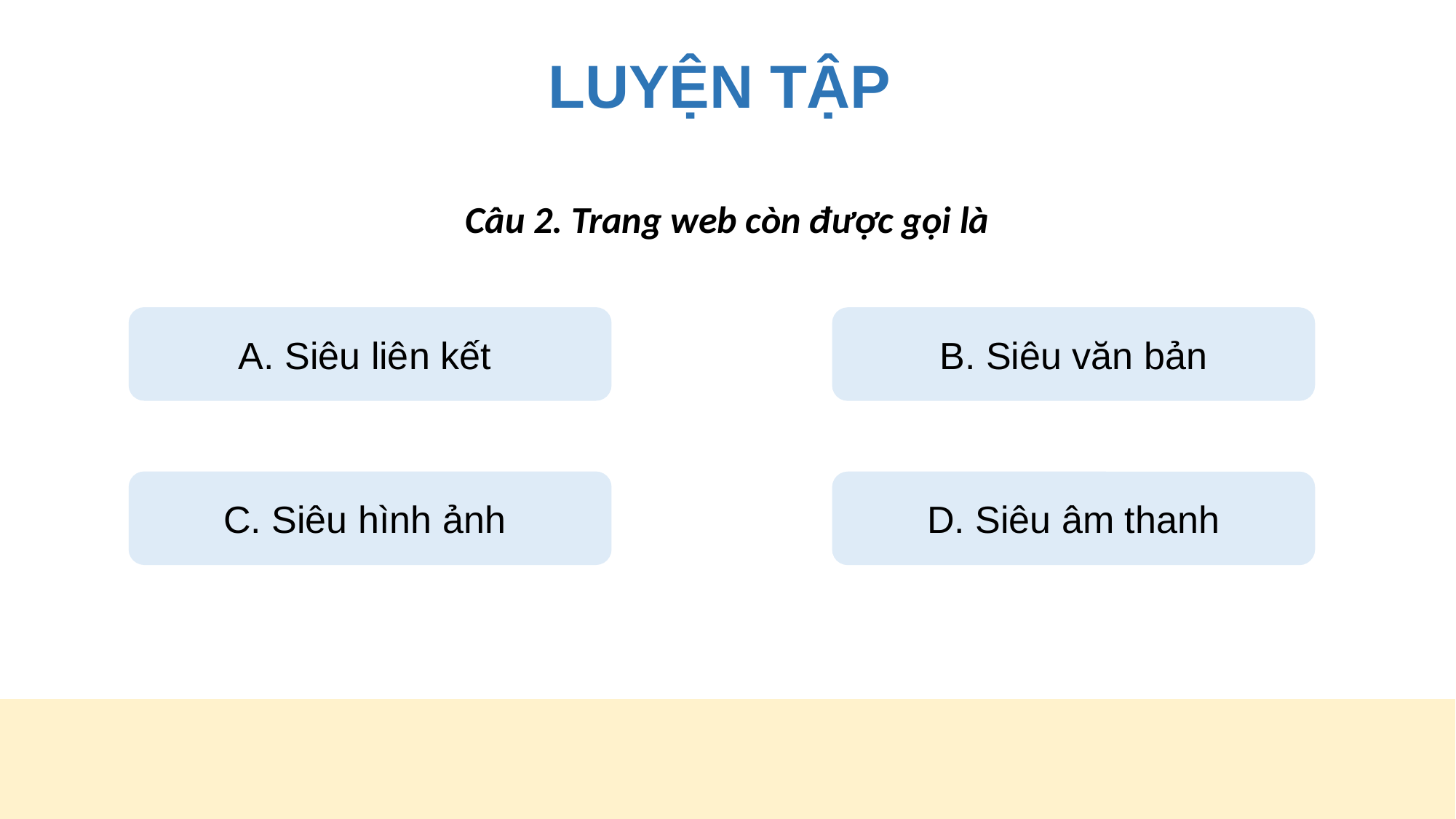

LUYỆN TẬP
Câu 2. Trang web còn được gọi là
A. Siêu liên kết
B. Siêu văn bản
C. Siêu hình ảnh
D. Siêu âm thanh